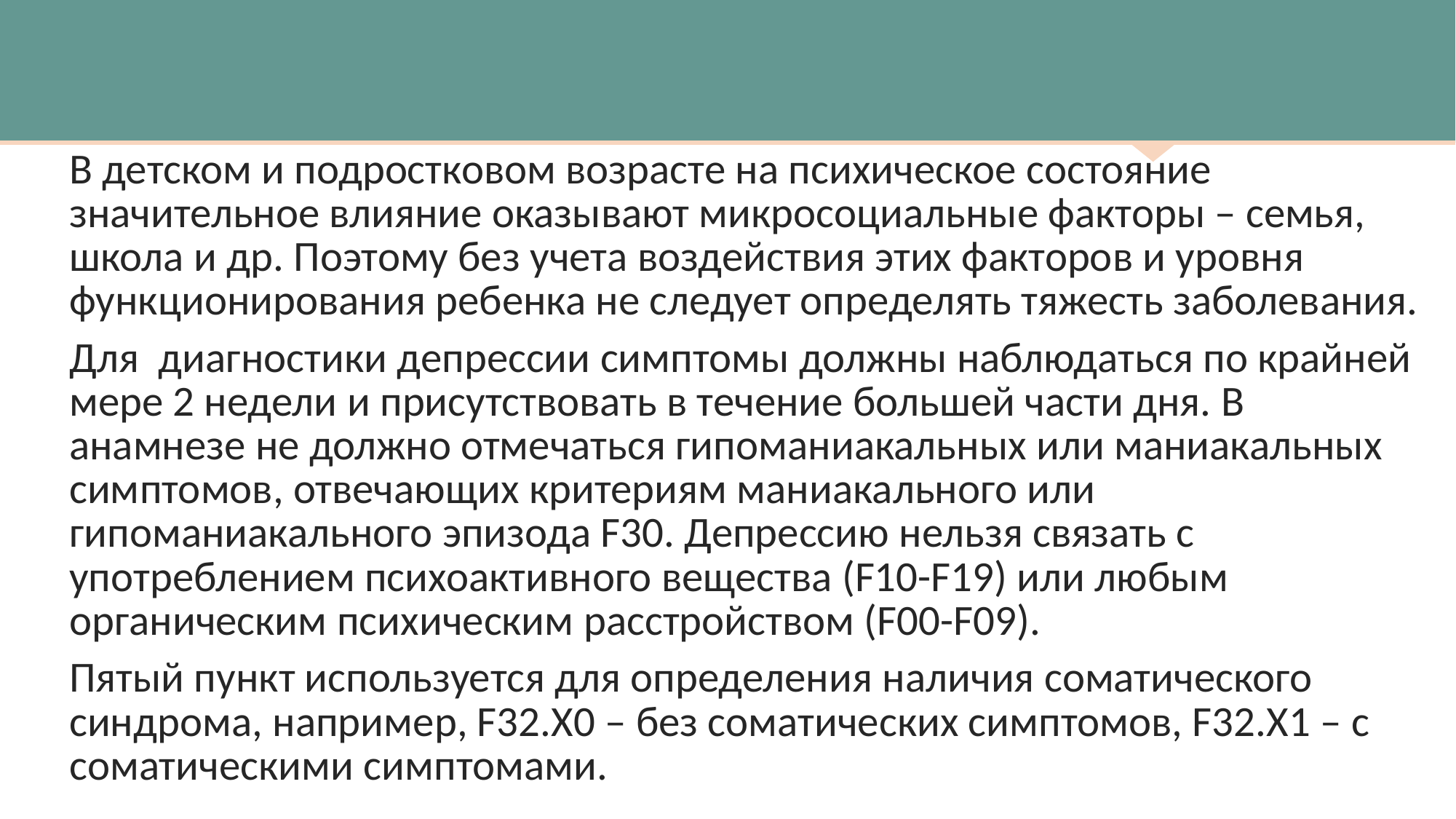

#
В детском и подростковом возрасте на психическое состояние значительное влияние оказывают микросоциальные факторы – семья, школа и др. Поэтому без учета воздействия этих факторов и уровня функционирования ребенка не следует определять тяжесть заболевания.
Для  диагностики депрессии симптомы должны наблюдаться по крайней мере 2 недели и присутствовать в течение большей части дня. В анамнезе не должно отмечаться гипоманиакальных или маниакальных симптомов, отвечающих критериям маниакального или гипоманиакального эпизода F30. Депрессию нельзя связать с употреблением психоактивного вещества (F10-F19) или любым органическим психическим расстройством (F00-F09).
Пятый пункт используется для определения наличия соматического синдрома, например, F32.X0 – без соматических симптомов, F32.X1 – с соматическими симптомами.